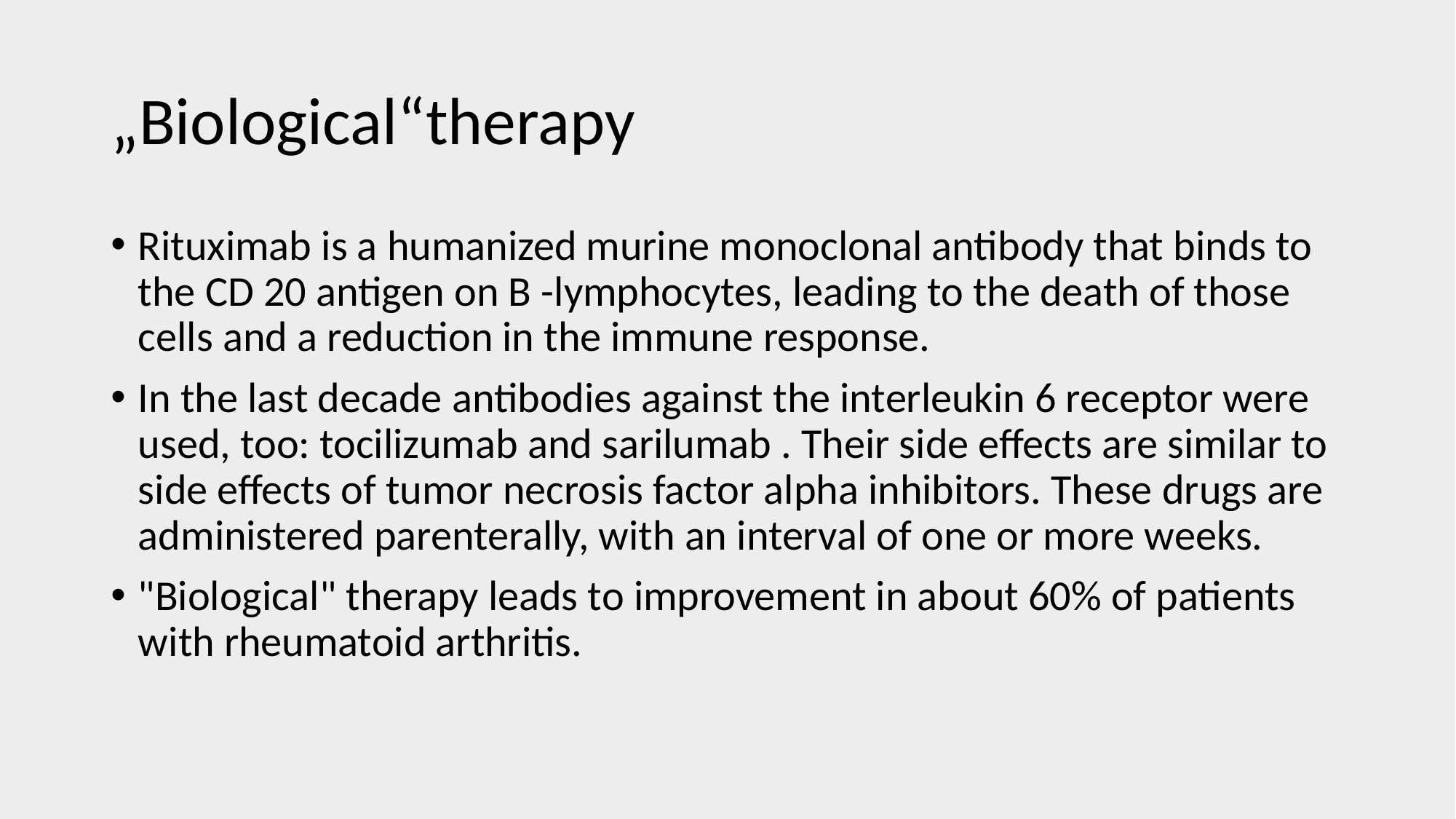

# „Biological“therapy
Rituximab is a humanized murine monoclonal antibody that binds to the CD 20 antigen on B -lymphocytes, leading to the death of those cells and a reduction in the immune response.
In the last decade antibodies against the interleukin 6 receptor were used, too: tocilizumab and sarilumab . Their side effects are similar to side effects of tumor necrosis factor alpha inhibitors. These drugs are administered parenterally, with an interval of one or more weeks.
"Biological" therapy leads to improvement in about 60% of patients with rheumatoid arthritis.